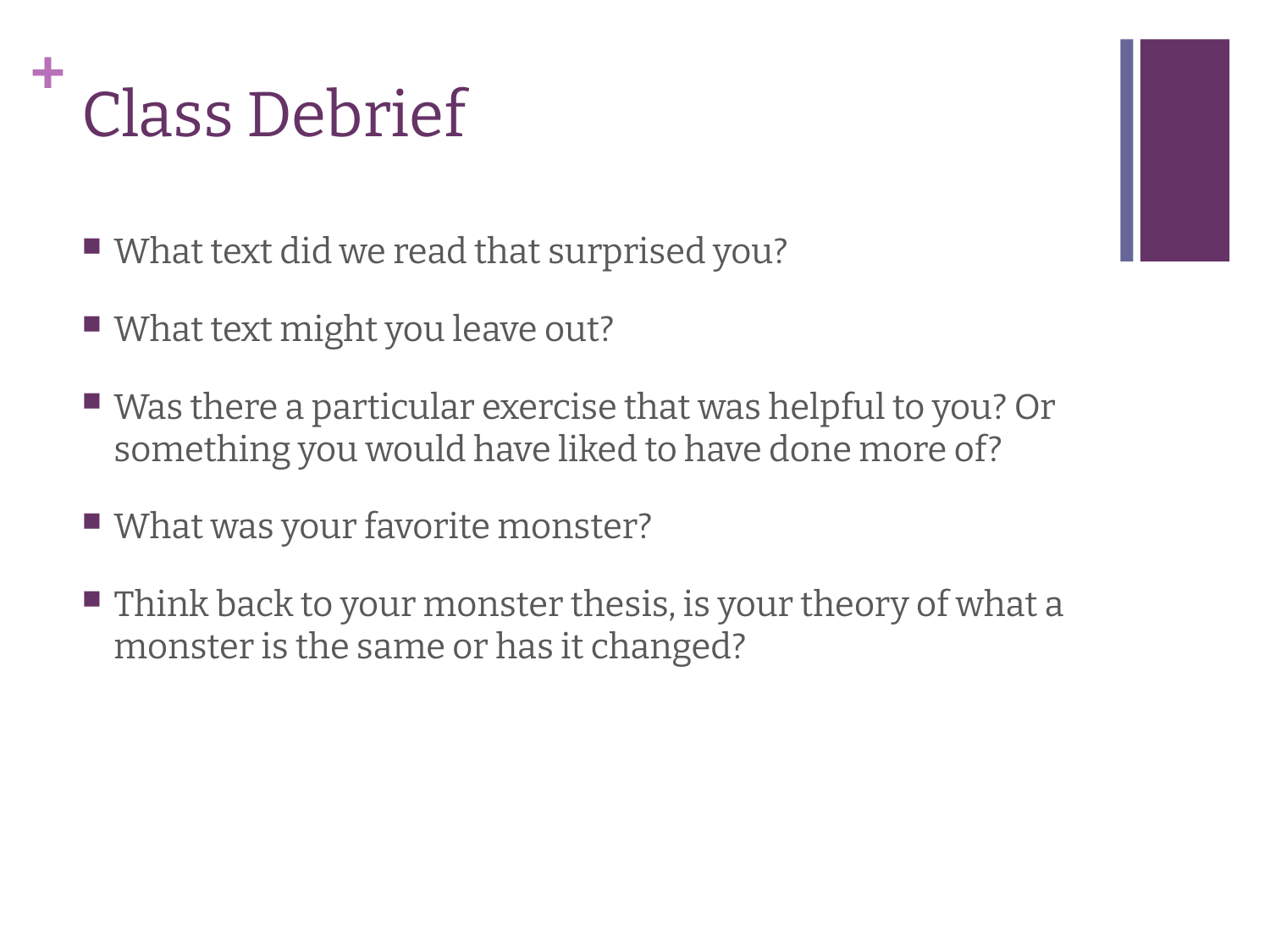

# Class Debrief
What text did we read that surprised you?
What text might you leave out?
Was there a particular exercise that was helpful to you? Or something you would have liked to have done more of?
What was your favorite monster?
Think back to your monster thesis, is your theory of what a monster is the same or has it changed?